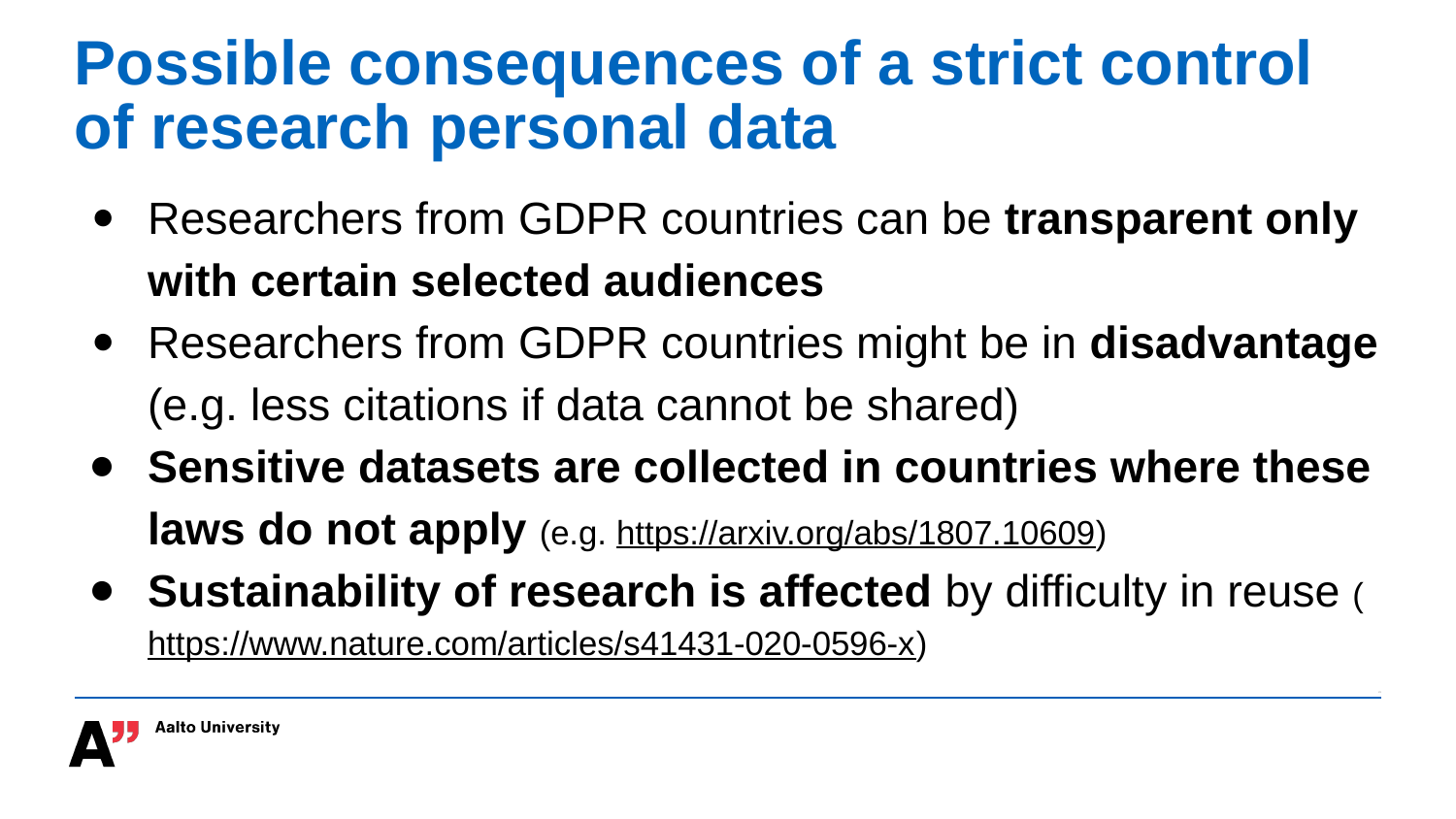

# Possible consequences of a strict control of research personal data
Researchers from GDPR countries can be transparent only with certain selected audiences
Researchers from GDPR countries might be in disadvantage (e.g. less citations if data cannot be shared)
Sensitive datasets are collected in countries where these laws do not apply (e.g. https://arxiv.org/abs/1807.10609)
Sustainability of research is affected by difficulty in reuse (https://www.nature.com/articles/s41431-020-0596-x)

29